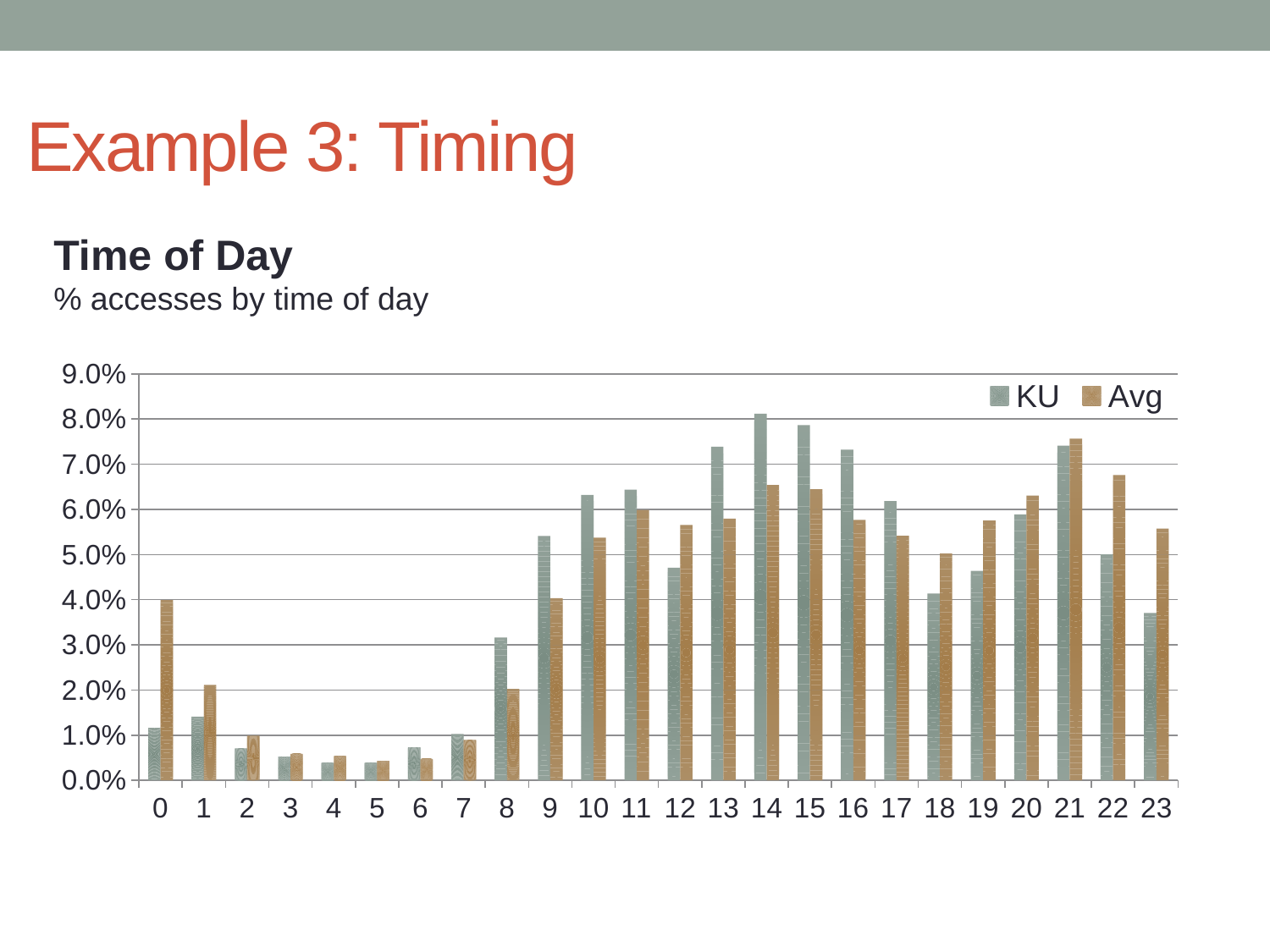

Example 3: Timing
Time of Day
% accesses by time of day

### Chart

| Category | KU | Avg |
|---|---|---|
| 0.0 | 0.0115935439872698 | 0.0399131206501938 |
| 1.0 | 0.0140941122982496 | 0.021112616189453 |
| 2.0 | 0.0070470561491248 | 0.00987902284086132 |
| 3.0 | 0.00522846101386679 | 0.00583866598159652 |
| 4.0 | 0.00386451466242328 | 0.0053715727030688 |
| 5.0 | 0.00386451466242328 | 0.00429725816245504 |
| 6.0 | 0.00727438054103205 | 0.00471764211312999 |
| 7.0 | 0.0102295976358263 | 0.00894483628380587 |
| 8.0 | 0.031598090475108 | 0.0202251389602504 |
| 9.0 | 0.0541032052739259 | 0.0403101499369424 |
| 10.0 | 0.0631961809502159 | 0.0536923723667616 |
| 11.0 | 0.0643328029097522 | 0.0598580036433276 |
| 12.0 | 0.0470561491248011 | 0.0565416413657807 |
| 13.0 | 0.0738804273698568 | 0.0579429212013639 |
| 14.0 | 0.0811548079108888 | 0.0653697043299547 |
| 15.0 | 0.0786542395999091 | 0.0644588724368256 |
| 16.0 | 0.073198454194135 | 0.0576393105703209 |
| 17.0 | 0.0618322345987724 | 0.0541127563174366 |
| 18.0 | 0.0413730393271198 | 0.0502358821056565 |
| 19.0 | 0.0463741759490793 | 0.0575458919146153 |
| 20.0 | 0.0588770175039782 | 0.0630575926012425 |
| 21.0 | 0.074107751761764 | 0.0756224017936382 |
| 22.0 | 0.0500113662195954 | 0.067565042739035 |
| 23.0 | 0.037053875880882 | 0.0557475827922836 |